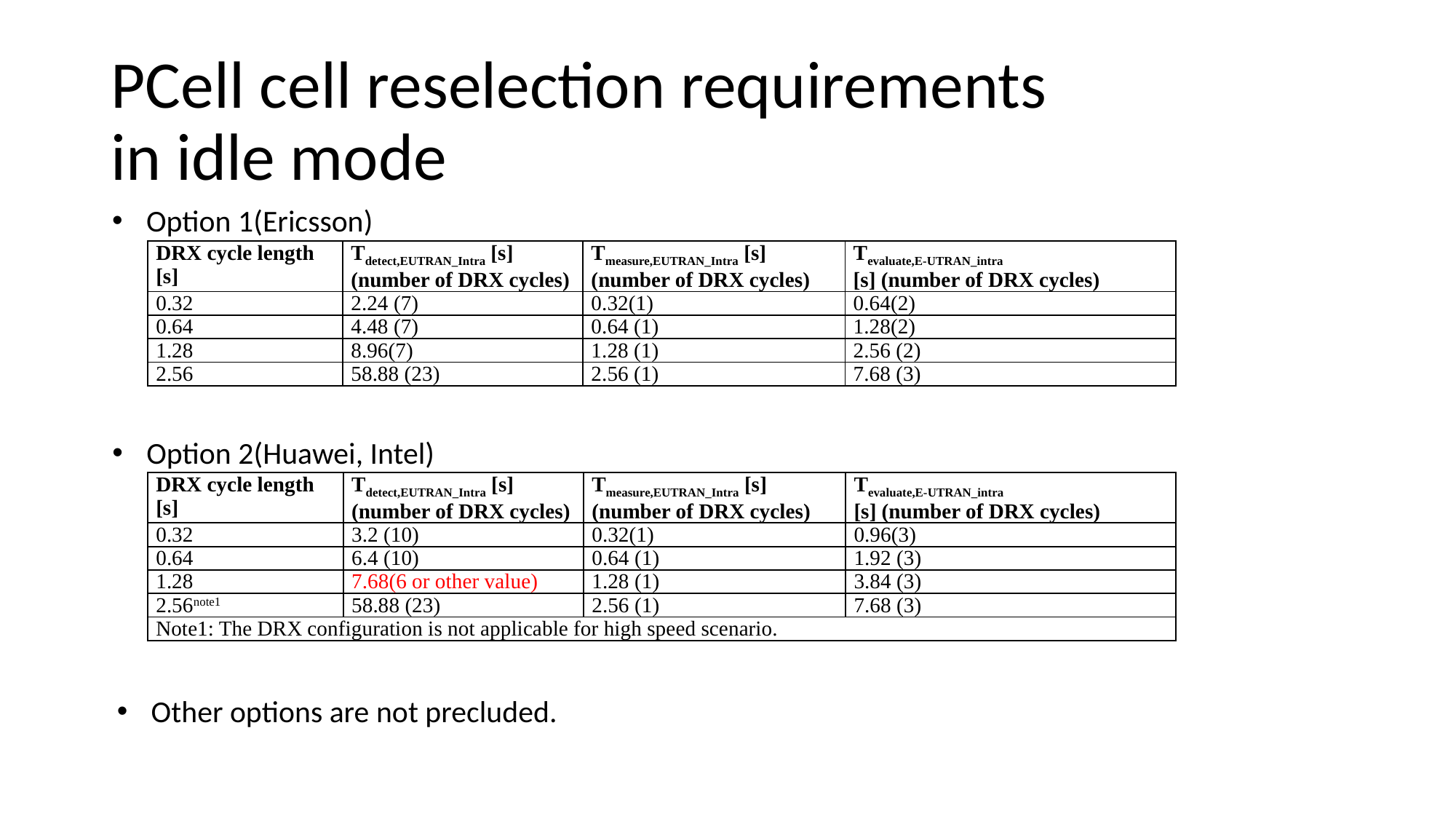

# PCell cell reselection requirements in idle mode
Option 1(Ericsson)
| DRX cycle length [s] | Tdetect,EUTRAN\_Intra [s] (number of DRX cycles) | Tmeasure,EUTRAN\_Intra [s] (number of DRX cycles) | Tevaluate,E-UTRAN\_intra [s] (number of DRX cycles) |
| --- | --- | --- | --- |
| 0.32 | 2.24 (7) | 0.32(1) | 0.64(2) |
| 0.64 | 4.48 (7) | 0.64 (1) | 1.28(2) |
| 1.28 | 8.96(7) | 1.28 (1) | 2.56 (2) |
| 2.56 | 58.88 (23) | 2.56 (1) | 7.68 (3) |
Option 2(Huawei, Intel)
| DRX cycle length [s] | Tdetect,EUTRAN\_Intra [s] (number of DRX cycles) | Tmeasure,EUTRAN\_Intra [s] (number of DRX cycles) | Tevaluate,E-UTRAN\_intra [s] (number of DRX cycles) |
| --- | --- | --- | --- |
| 0.32 | 3.2 (10) | 0.32(1) | 0.96(3) |
| 0.64 | 6.4 (10) | 0.64 (1) | 1.92 (3) |
| 1.28 | 7.68(6 or other value) | 1.28 (1) | 3.84 (3) |
| 2.56note1 | 58.88 (23) | 2.56 (1) | 7.68 (3) |
| Note1: The DRX configuration is not applicable for high speed scenario. |  |  |  |
Other options are not precluded.